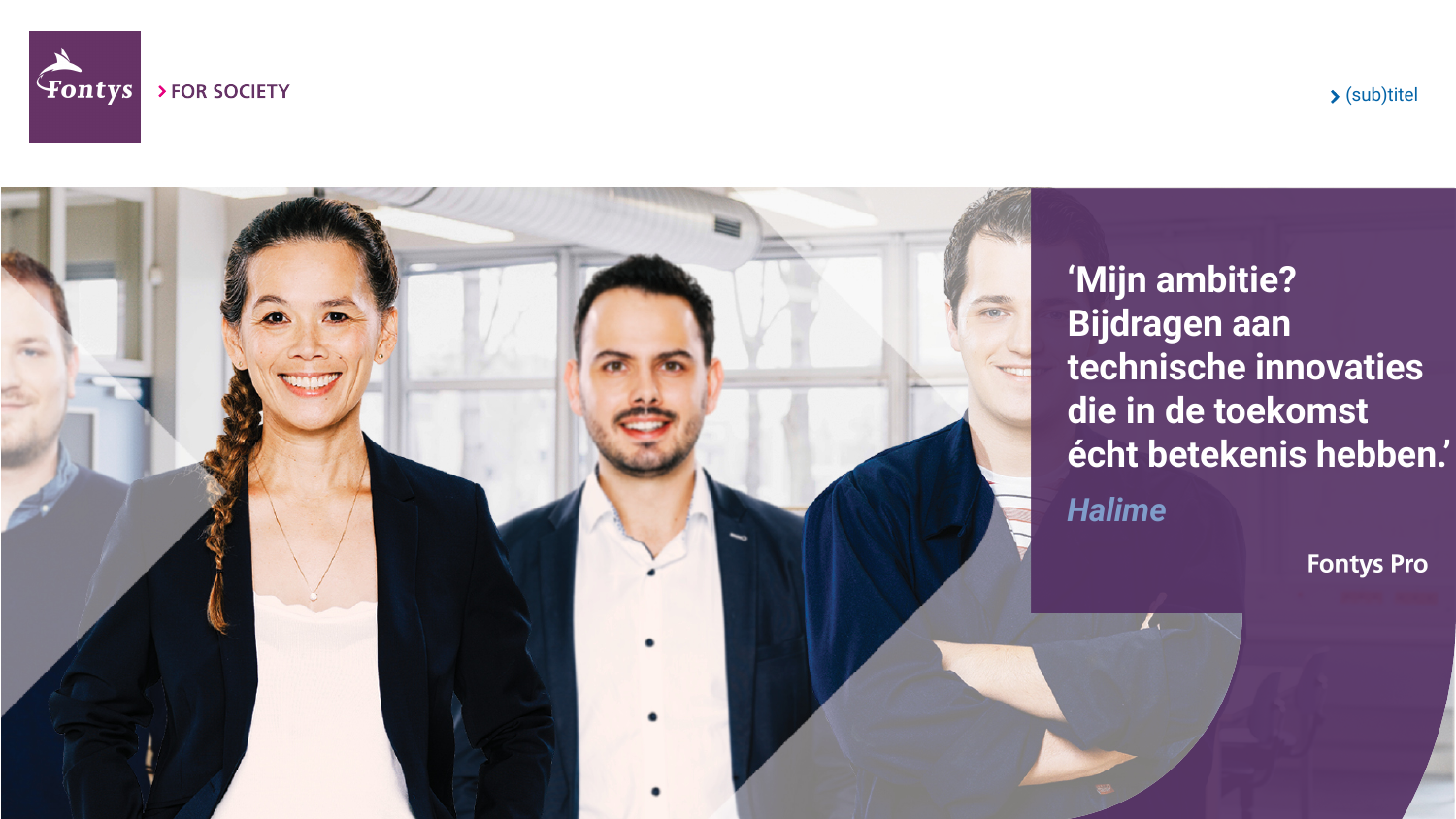

(sub)titel

‘Mijn ambitie?
Bijdragen aan
technische innovaties
die in de toekomst
écht betekenis hebben.’

Halime